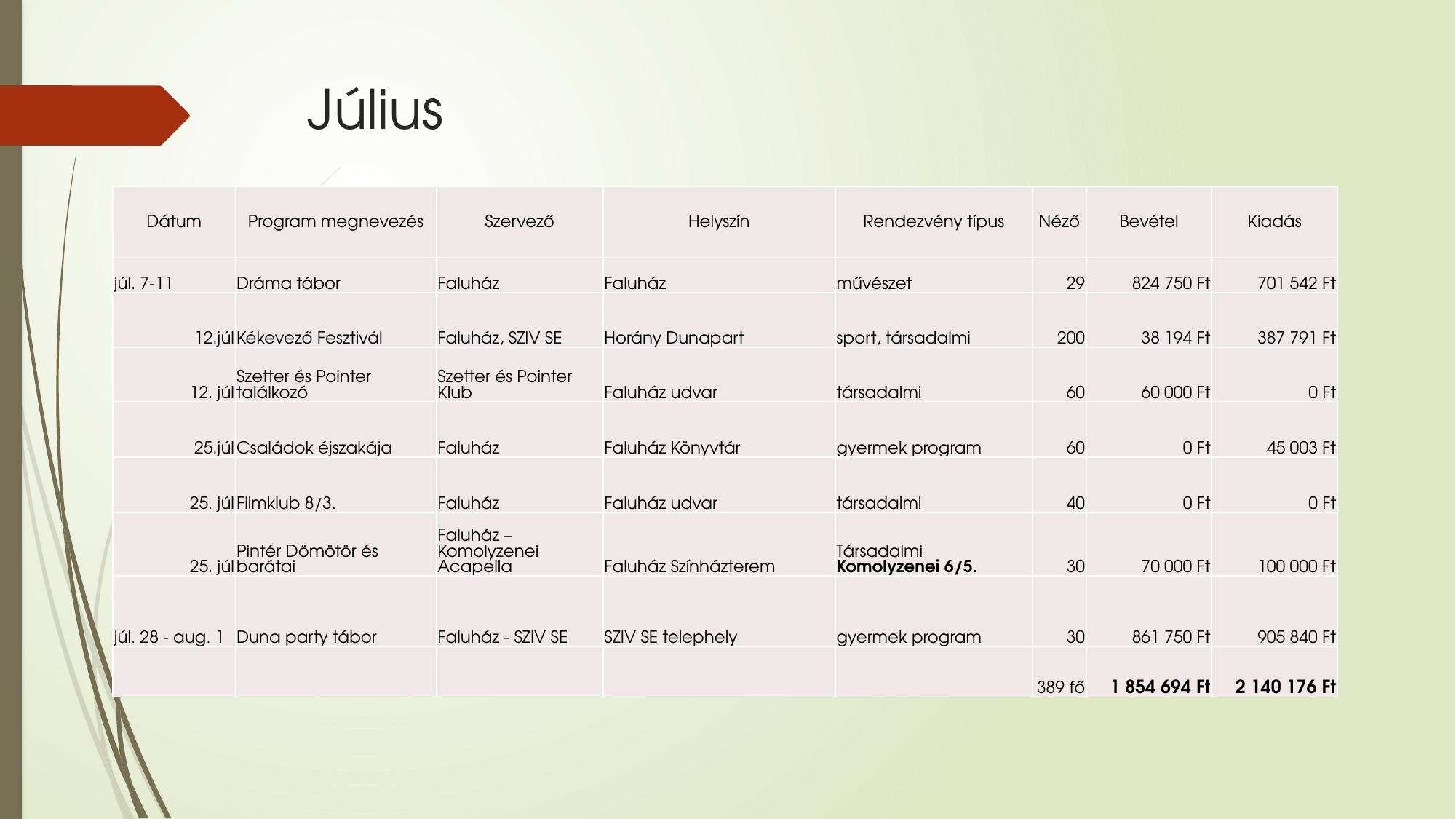

# Július
| Dátum | Program megnevezés | Szervező | Helyszín | Rendezvény típus | Néző | Bevétel | Kiadás |
| --- | --- | --- | --- | --- | --- | --- | --- |
| júl. 7-11 | Dráma tábor | Faluház | Faluház | művészet | 29 | 824 750 Ft | 701 542 Ft |
| 12.júl | Kékevező Fesztivál | Faluház, SZIV SE | Horány Dunapart | sport, társadalmi | 200 | 38 194 Ft | 387 791 Ft |
| 12. júl | Szetter és Pointer találkozó | Szetter és Pointer Klub | Faluház udvar | társadalmi | 60 | 60 000 Ft | 0 Ft |
| 25.júl | Családok éjszakája | Faluház | Faluház Könyvtár | gyermek program | 60 | 0 Ft | 45 003 Ft |
| 25. júl | Filmklub 8/3. | Faluház | Faluház udvar | társadalmi | 40 | 0 Ft | 0 Ft |
| 25. júl | Pintér Dömötör és barátai | Faluház – Komolyzenei Acapella | Faluház Színházterem | Társadalmi Komolyzenei 6/5. | 30 | 70 000 Ft | 100 000 Ft |
| júl. 28 - aug. 1 | Duna party tábor | Faluház - SZIV SE | SZIV SE telephely | gyermek program | 30 | 861 750 Ft | 905 840 Ft |
|  |  |  |  |  | 389 fő | 1 854 694 Ft | 2 140 176 Ft |